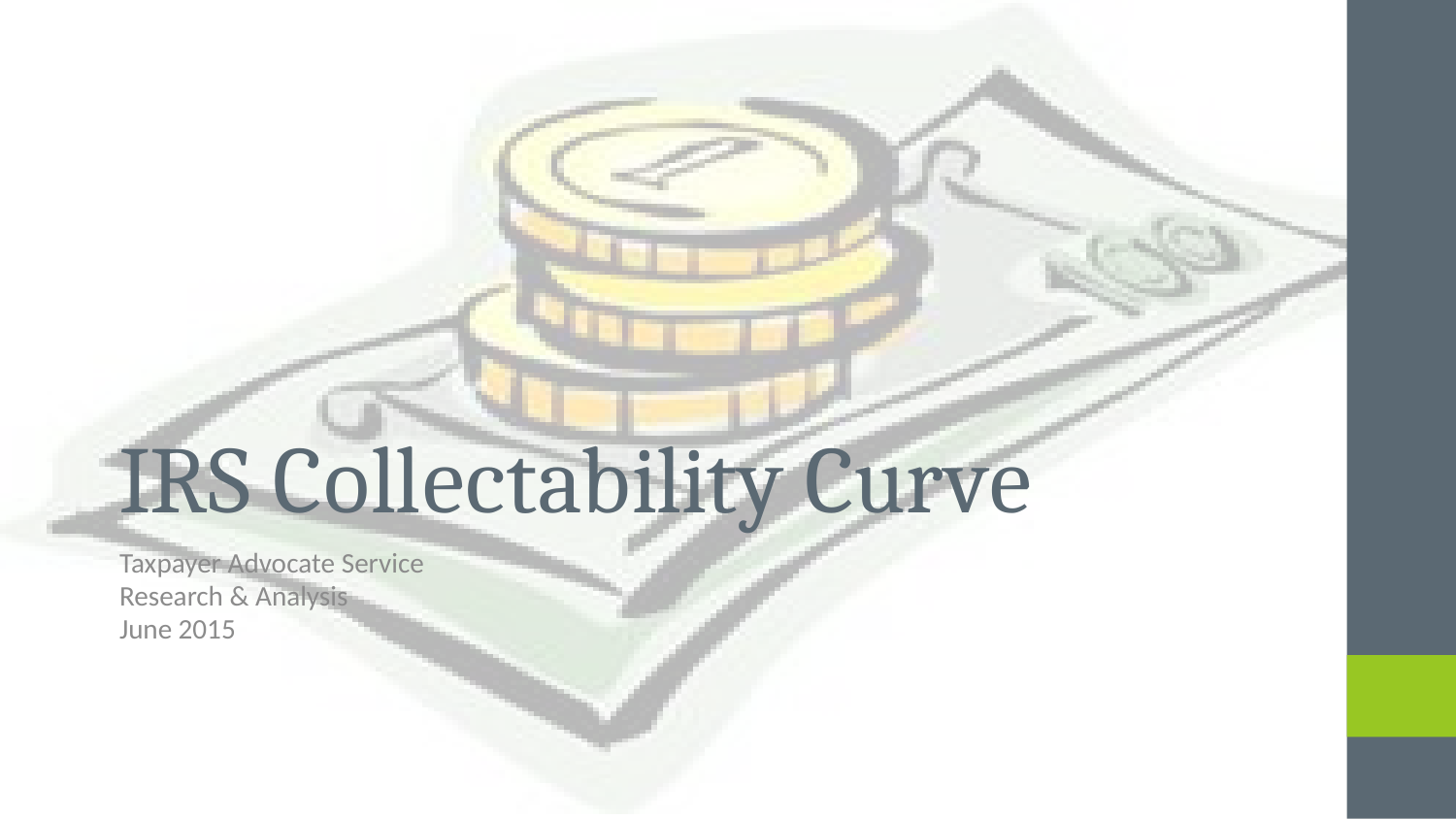

# IRS Collectability Curve
Taxpayer Advocate Service
Research & Analysis
June 2015